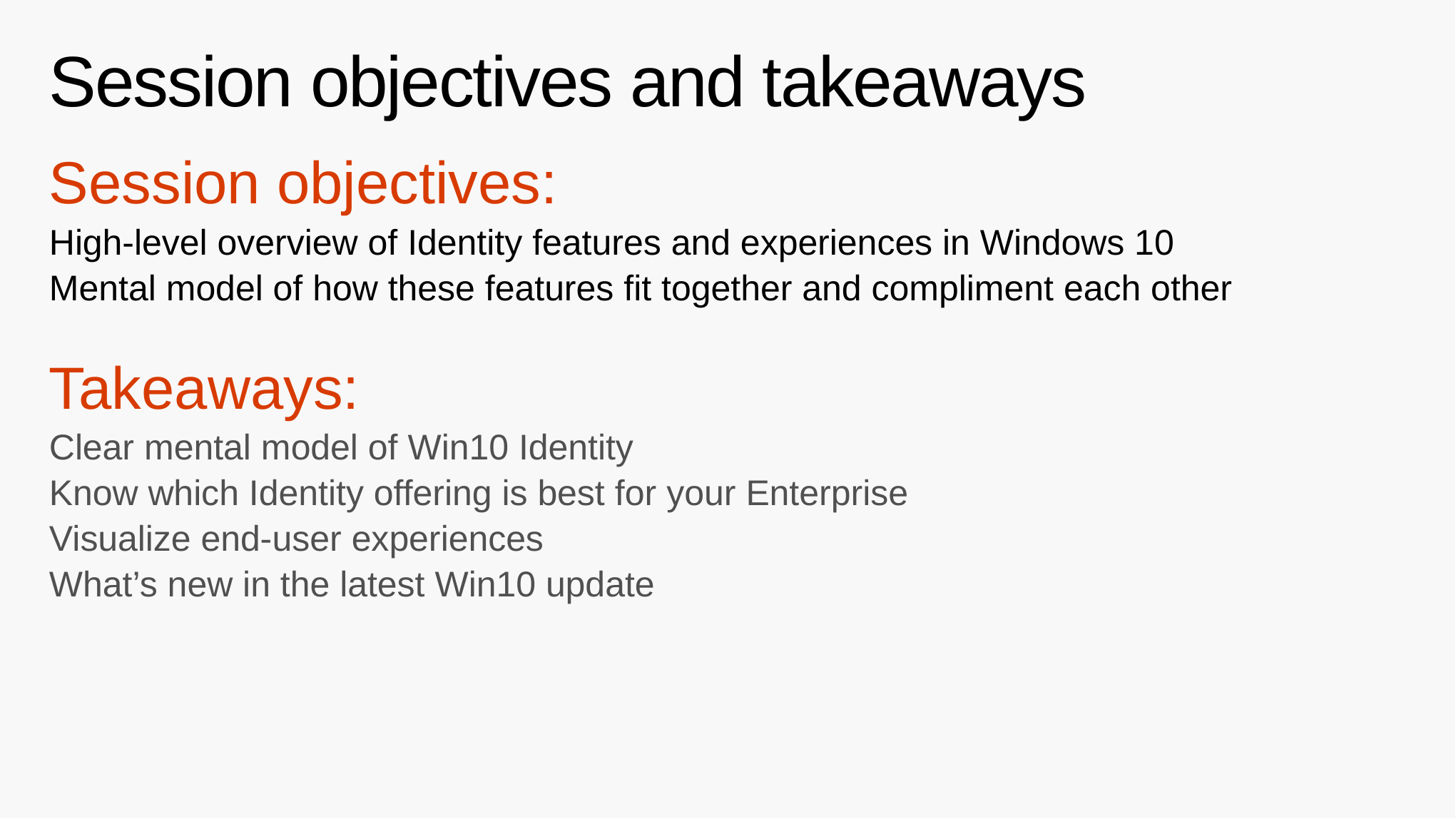

# Session objectives and takeaways
Session objectives:
High-level overview of Identity features and experiences in Windows 10
Mental model of how these features fit together and compliment each other

Takeaways:
Clear mental model of Win10 Identity
Know which Identity offering is best for your Enterprise
Visualize end-user experiences
What’s new in the latest Win10 update